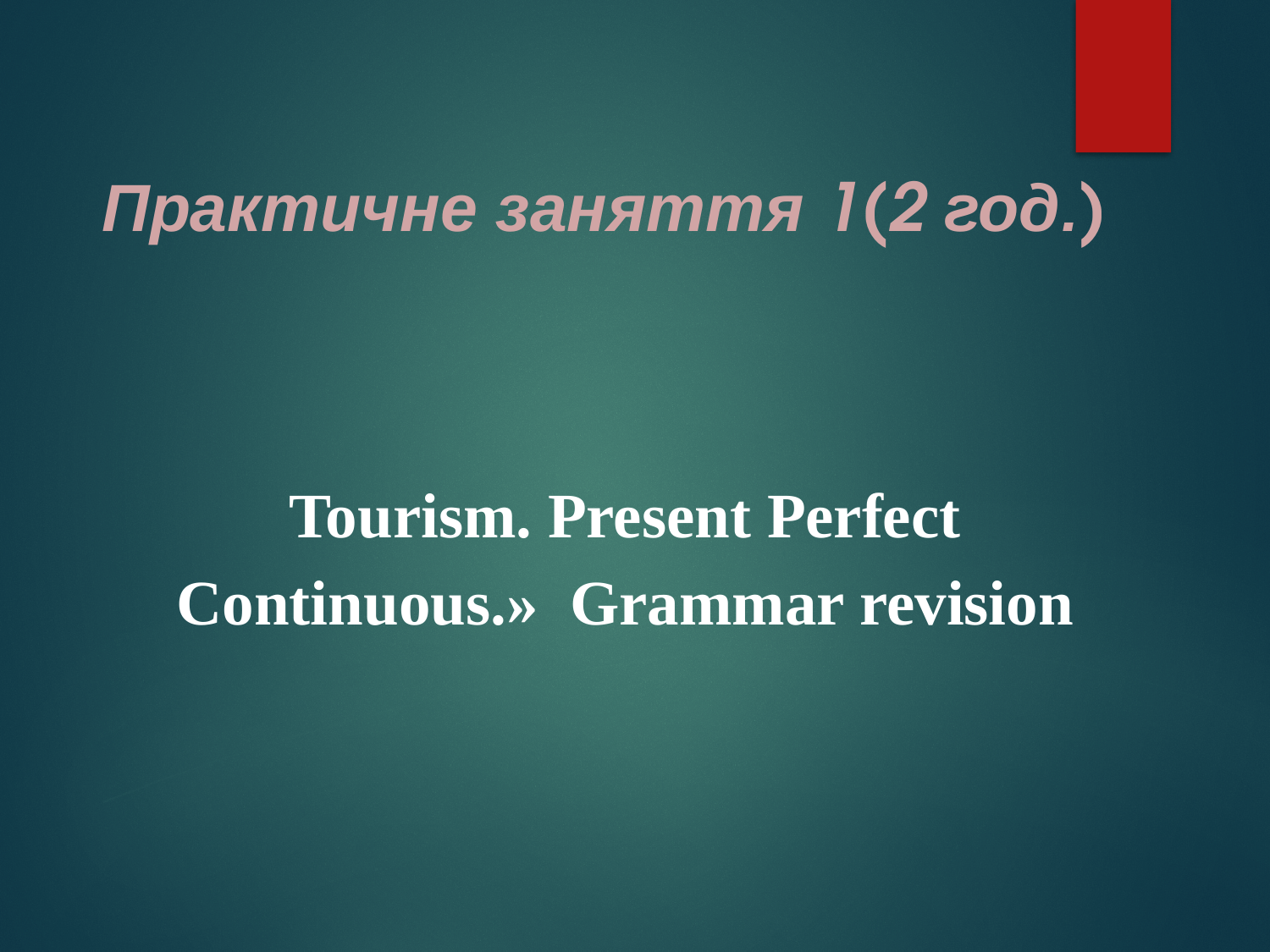

# Практичне заняття 1(2 год.)
Tourism. Present Perfect Continuous.»  Grammar revision